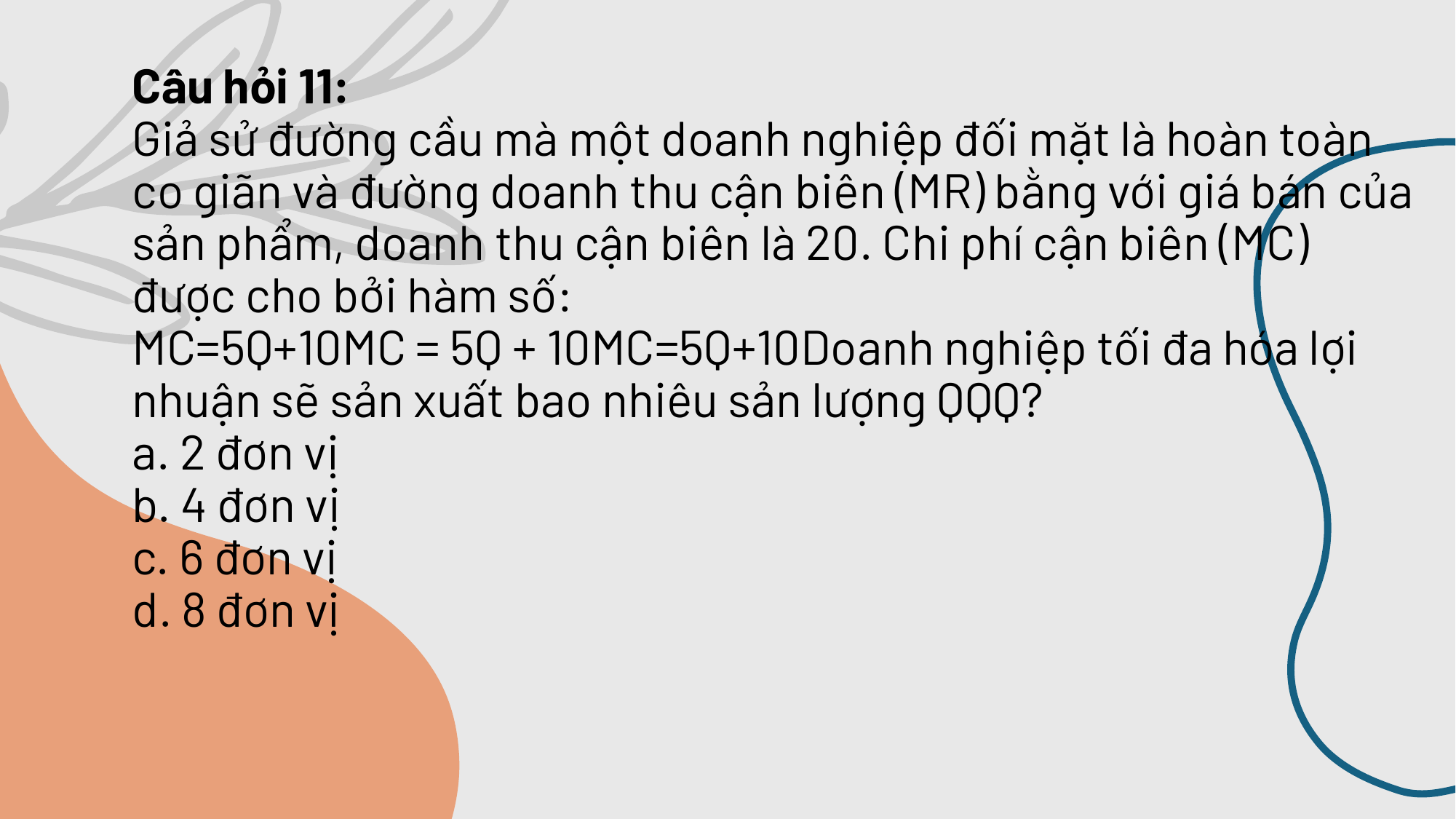

# Câu hỏi 11: Giả sử đường cầu mà một doanh nghiệp đối mặt là hoàn toàn co giãn và đường doanh thu cận biên (MR) bằng với giá bán của sản phẩm, doanh thu cận biên là 20. Chi phí cận biên (MC) được cho bởi hàm số: MC=5Q+10MC = 5Q + 10MC=5Q+10Doanh nghiệp tối đa hóa lợi nhuận sẽ sản xuất bao nhiêu sản lượng QQQ? a. 2 đơn vị b. 4 đơn vị c. 6 đơn vị d. 8 đơn vị